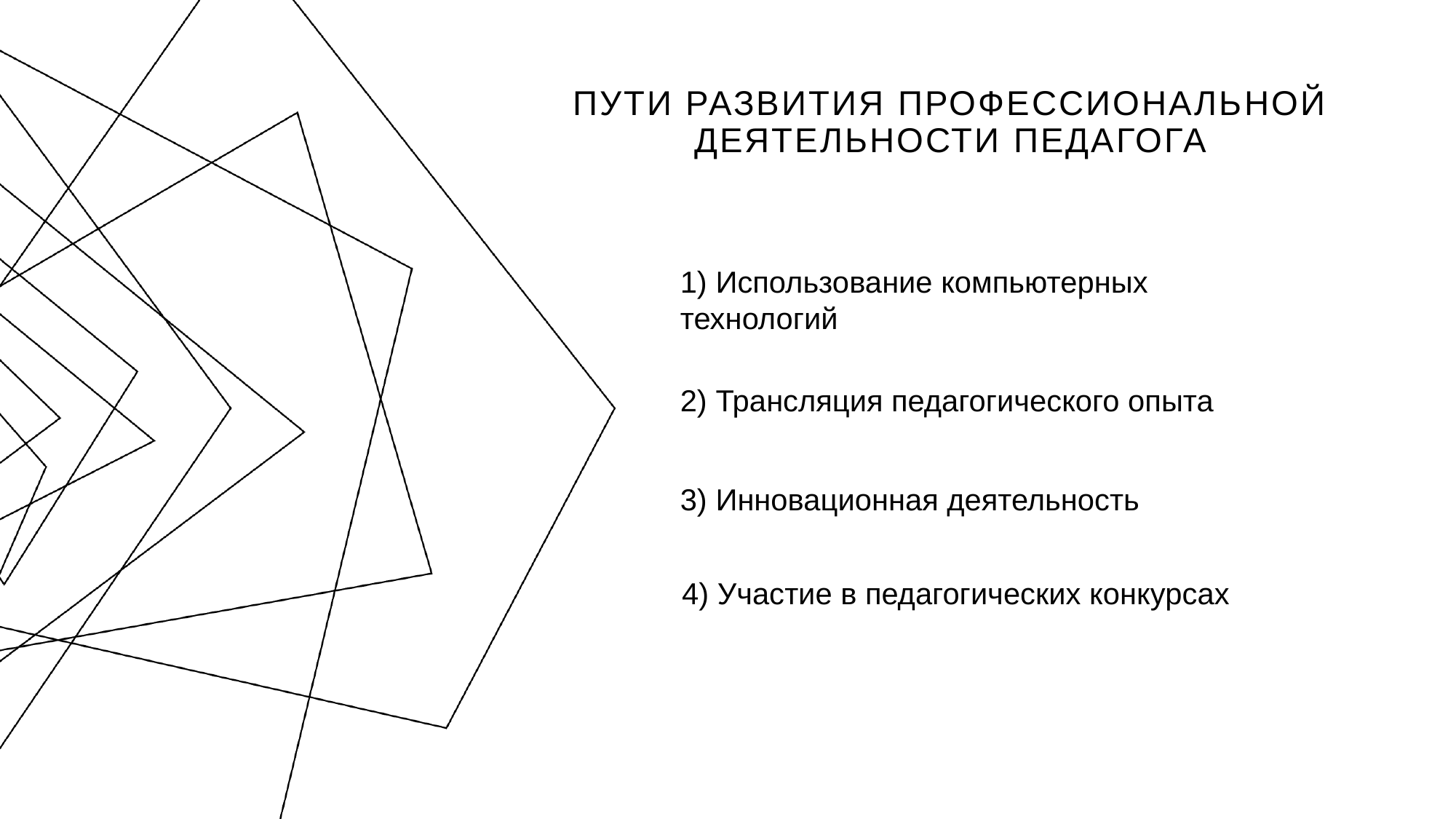

# Пути развития профессиональной деятельности педагога
1) Использование компьютерных технологий
2) Трансляция педагогического опыта
3) Инновационная деятельность
4) Участие в педагогических конкурсах